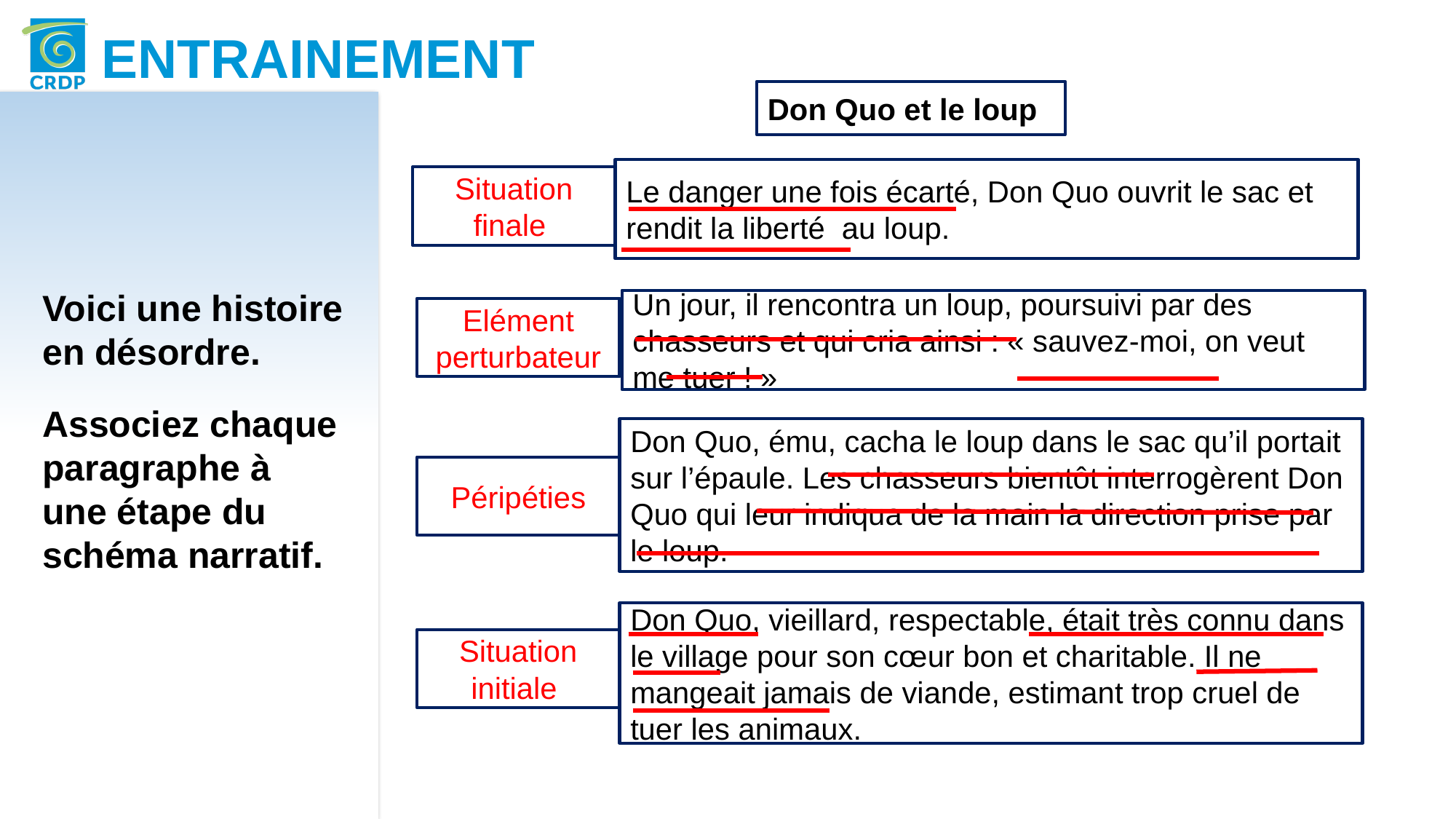

ENTRAINEMENT
Don Quo et le loup

Le danger une fois écarté, Don Quo ouvrit le sac et rendit la liberté  au loup.
Situation finale
Voici une histoire en désordre.
Un jour, il rencontra un loup, poursuivi par des chasseurs et qui cria ainsi : « sauvez-moi, on veut me tuer ! »
Elément perturbateur
Associez chaque paragraphe à une étape du schéma narratif.
Don Quo, ému, cacha le loup dans le sac qu’il portait sur l’épaule. Les chasseurs bientôt interrogèrent Don Quo qui leur indiqua de la main la direction prise par le loup.
Péripéties
Don Quo, vieillard, respectable, était très connu dans le village pour son cœur bon et charitable. Il ne mangeait jamais de viande, estimant trop cruel de tuer les animaux.
Situation initiale